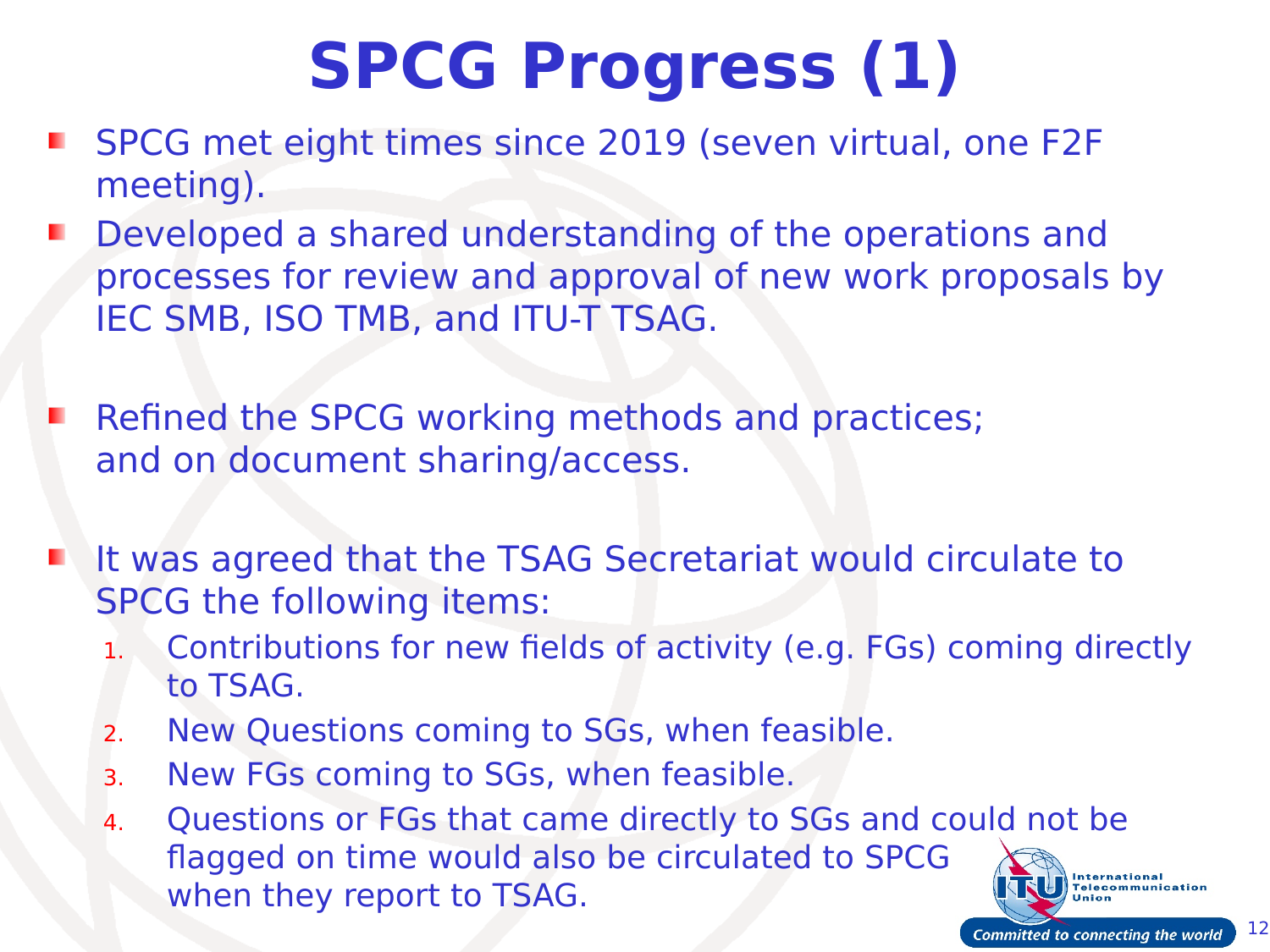

# SPCG Progress (1)
SPCG met eight times since 2019 (seven virtual, one F2F meeting).
Developed a shared understanding of the operations and processes for review and approval of new work proposals by IEC SMB, ISO TMB, and ITU-T TSAG.

Refined the SPCG working methods and practices;
and on document sharing/access.

It was agreed that the TSAG Secretariat would circulate to SPCG the following items:
Contributions for new fields of activity (e.g. FGs) coming directly to TSAG.
New Questions coming to SGs, when feasible.
New FGs coming to SGs, when feasible.
Questions or FGs that came directly to SGs and could not be flagged on time would also be circulated to SPCG
when they report to TSAG.
12